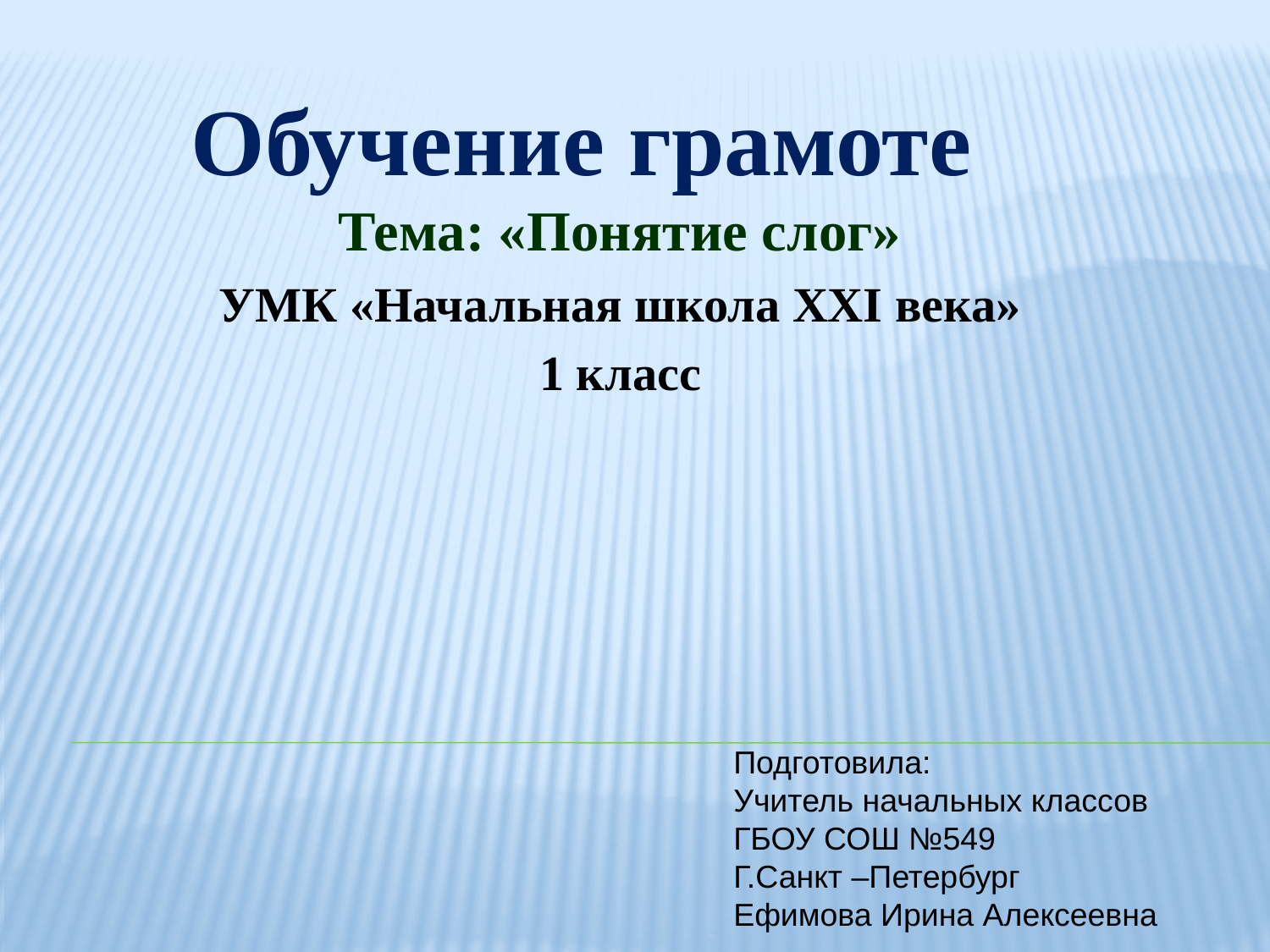

Обучение грамоте
Тема: «Понятие слог»
УМК «Начальная школа XXI века»
1 класс

Подготовила:
Учитель начальных классов
ГБОУ СОШ №549
Г.Санкт –Петербург
Ефимова Ирина Алексеевна